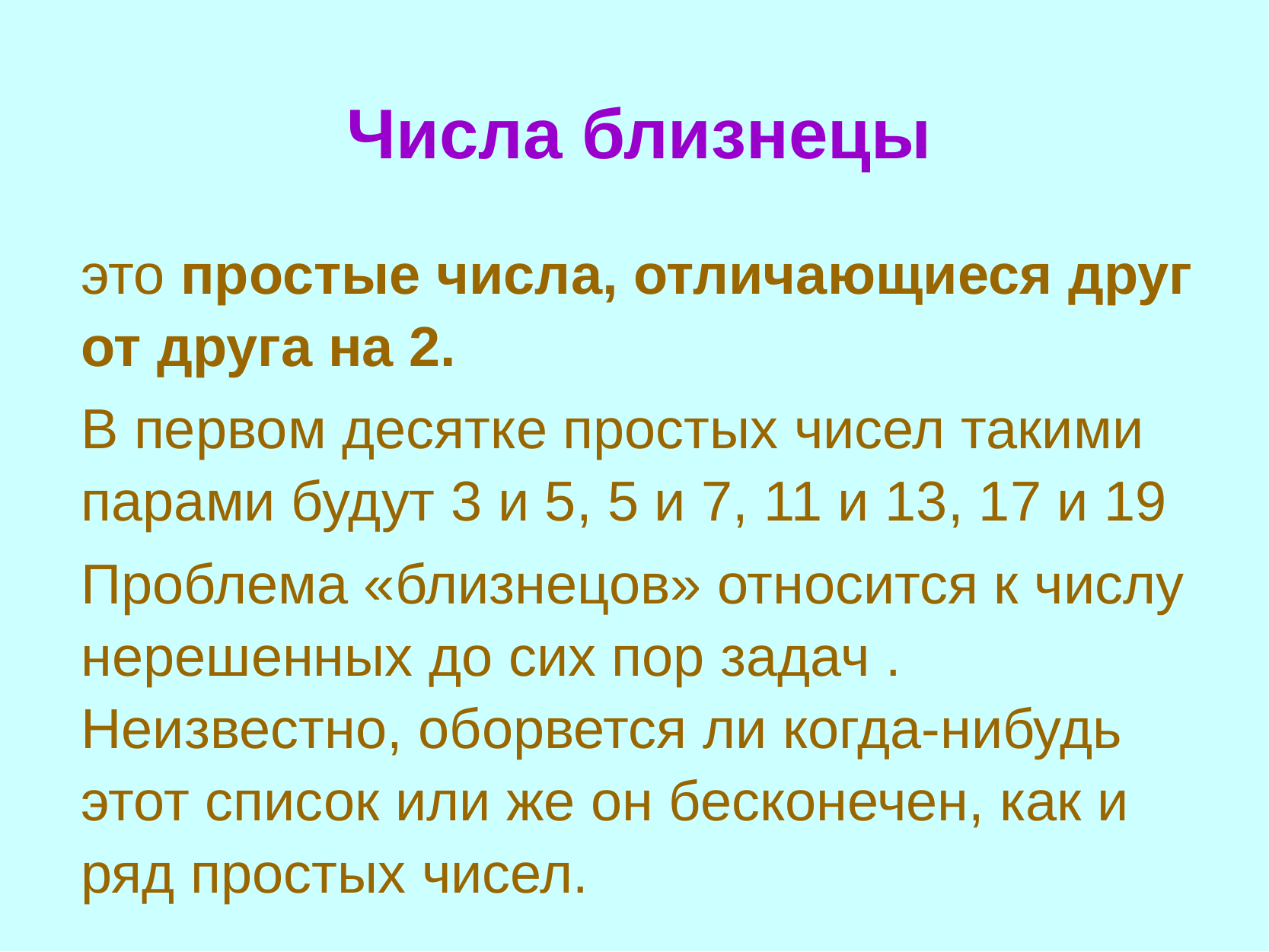

# Числа близнецы
это простые числа, отличающиеся друг от друга на 2.
В первом десятке простых чисел такими парами будут 3 и 5, 5 и 7, 11 и 13, 17 и 19
Проблема «близнецов» относится к числу нерешенных до сих пор задач . Неизвестно, оборвется ли когда-нибудь этот список или же он бесконечен, как и ряд простых чисел.